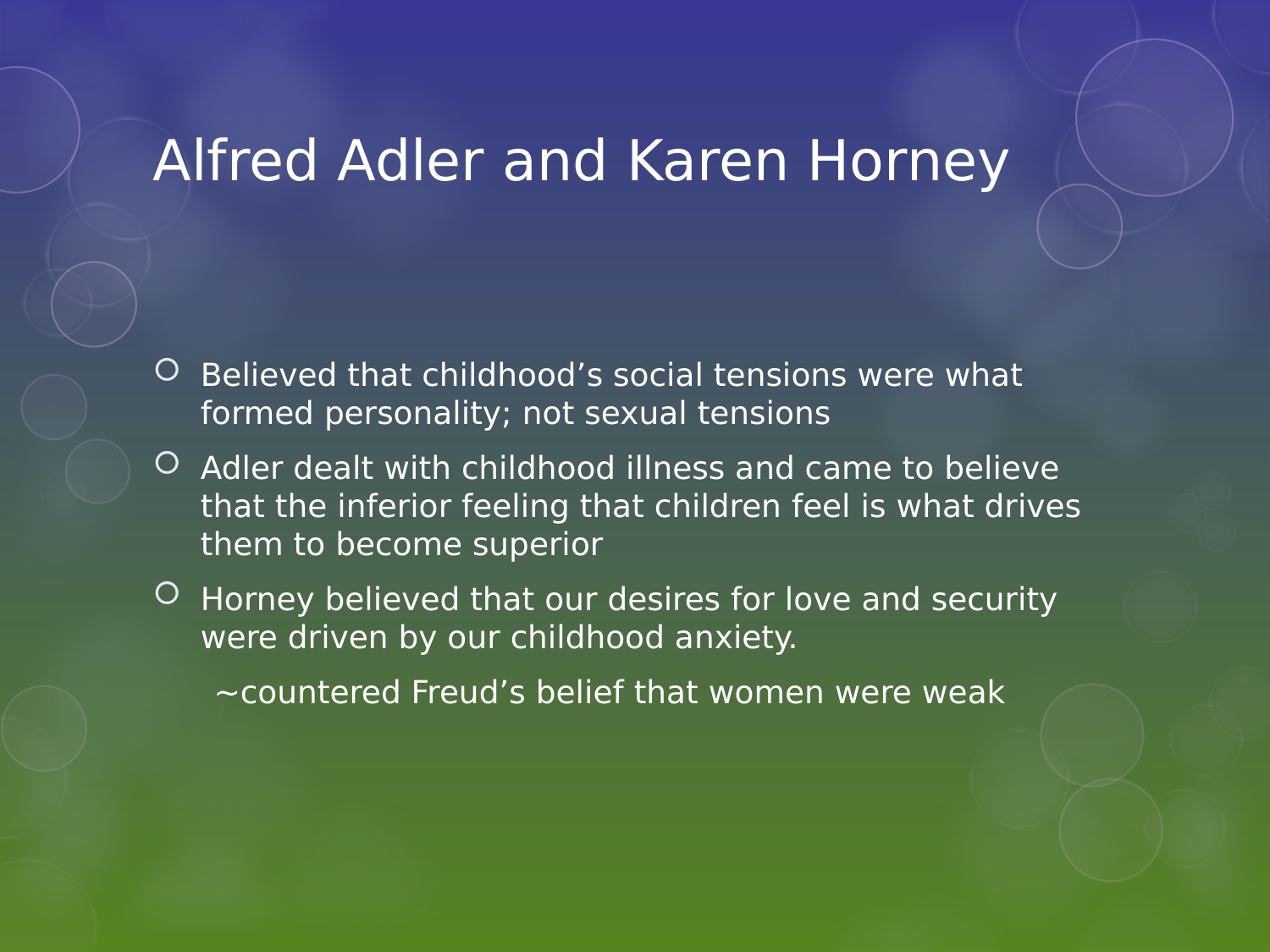

# Alfred Adler and Karen Horney
Believed that childhood’s social tensions were what formed personality; not sexual tensions
Adler dealt with childhood illness and came to believe that the inferior feeling that children feel is what drives them to become superior
Horney believed that our desires for love and security were driven by our childhood anxiety.
      ~countered Freud’s belief that women were weak